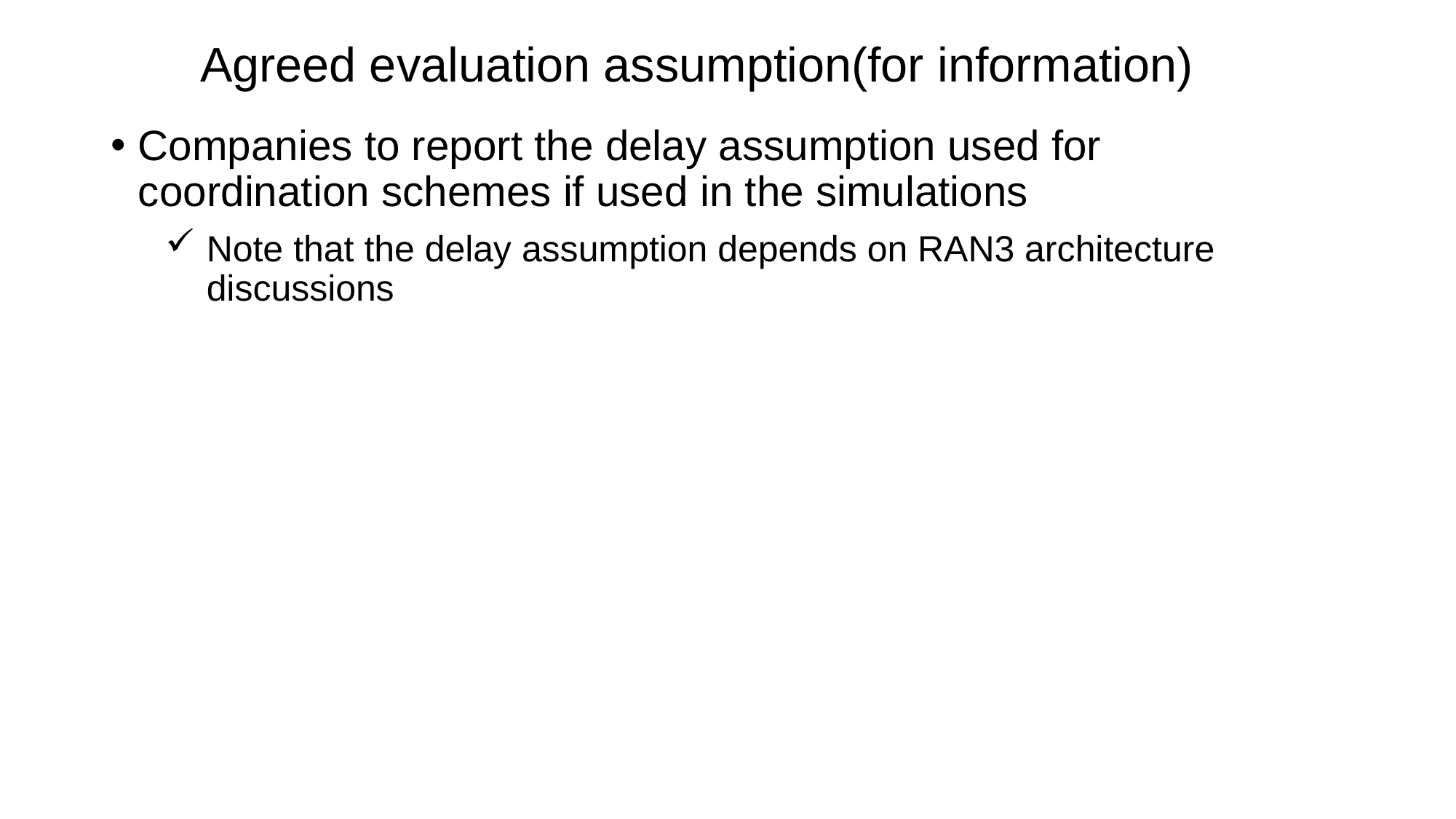

Agreed evaluation assumption(for information)
Companies to report the delay assumption used for coordination schemes if used in the simulations
Note that the delay assumption depends on RAN3 architecture discussions